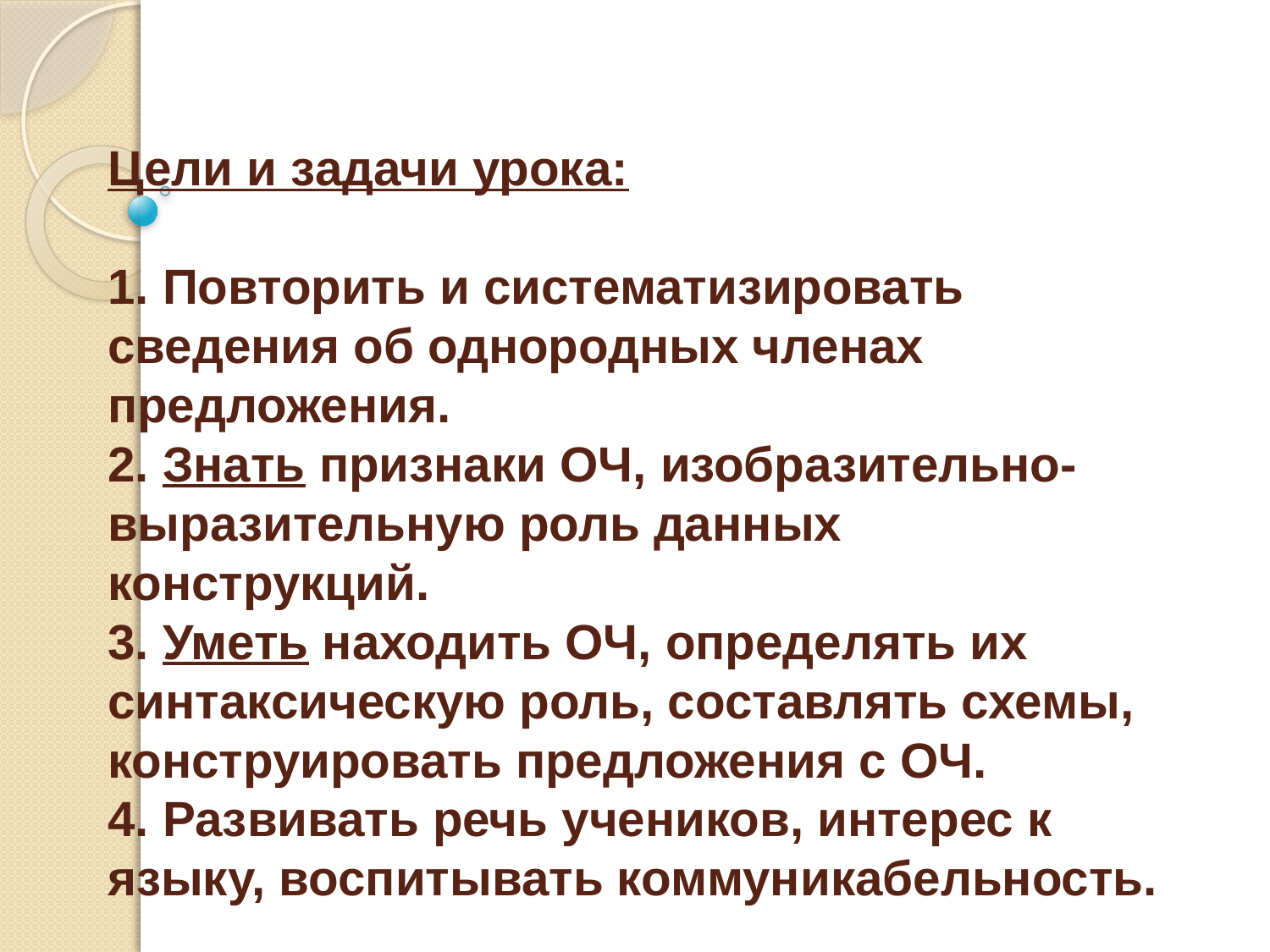

# Цели и задачи урока: 1. Повторить и систематизировать сведения об однородных членах предложения. 2. Знать признаки ОЧ, изобразительно-выразительную роль данных конструкций. 3. Уметь находить ОЧ, определять их синтаксическую роль, составлять схемы, конструировать предложения с ОЧ. 4. Развивать речь учеников, интерес к языку, воспитывать коммуникабельность.